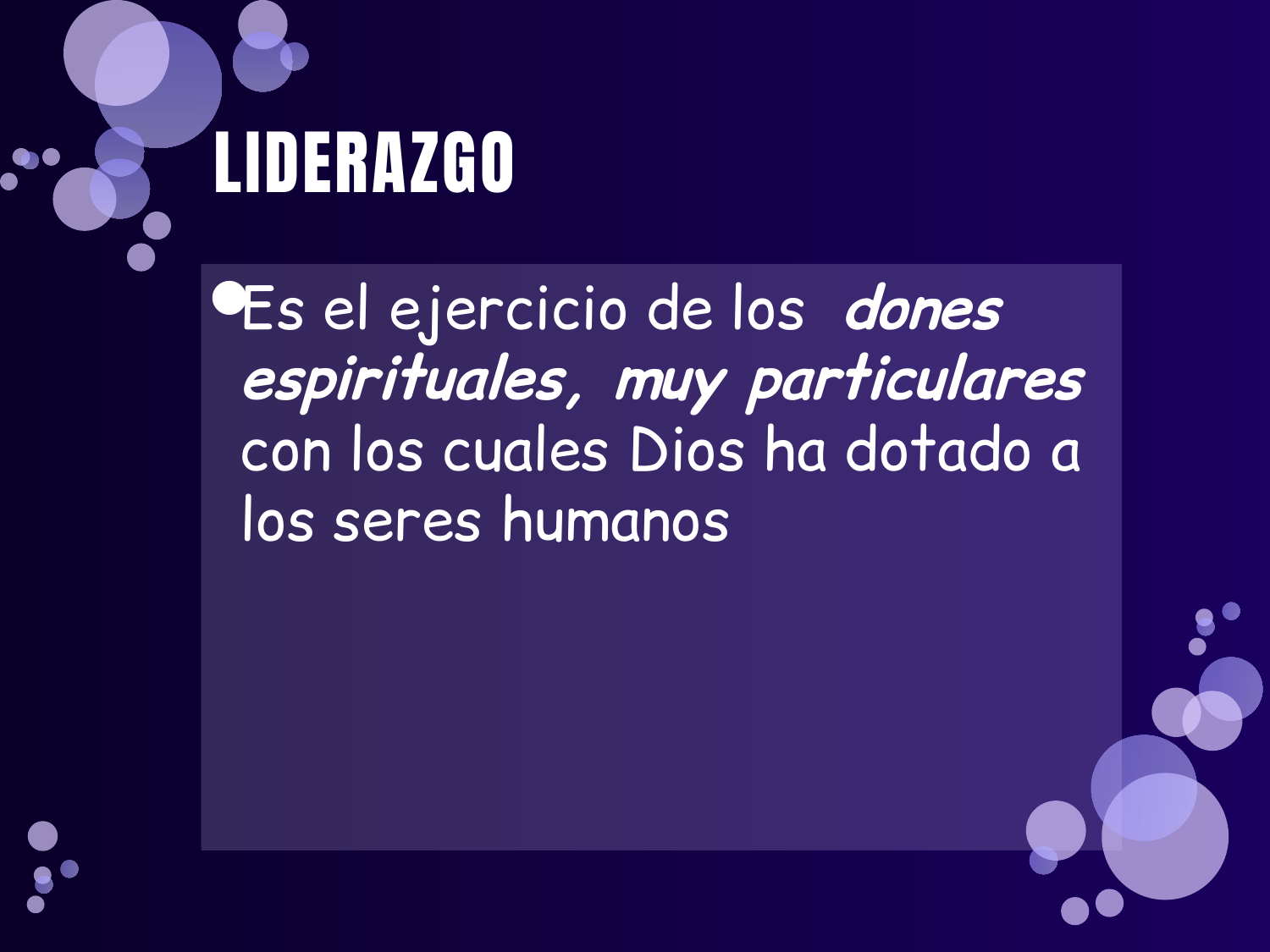

# LIDERAZGO
Es el ejercicio de los  dones espirituales, muy particulares con los cuales Dios ha dotado a los seres humanos